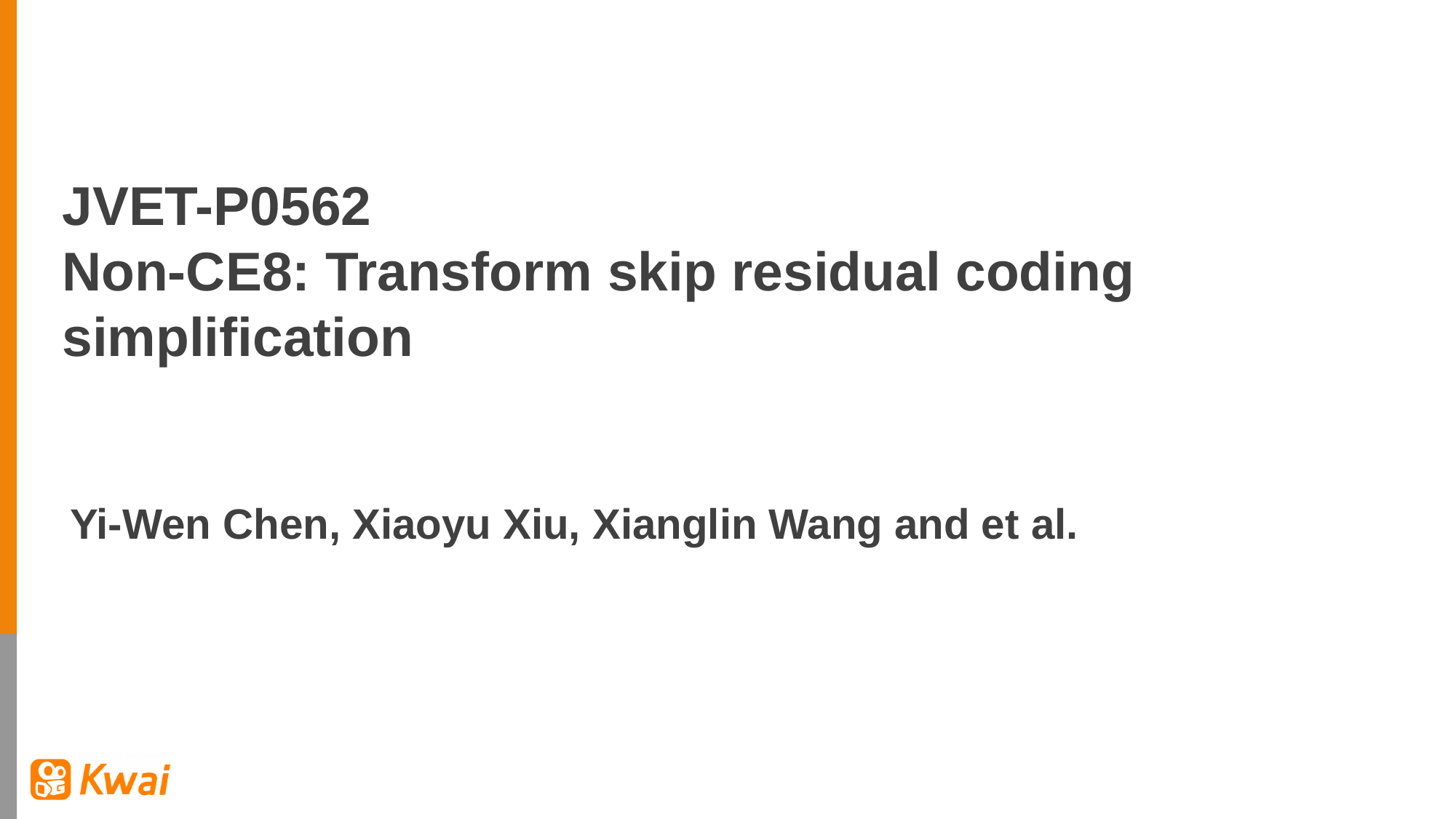

JVET-P0562
Non-CE8: Transform skip residual coding simplification
Yi-Wen Chen, Xiaoyu Xiu, Xianglin Wang and et al.